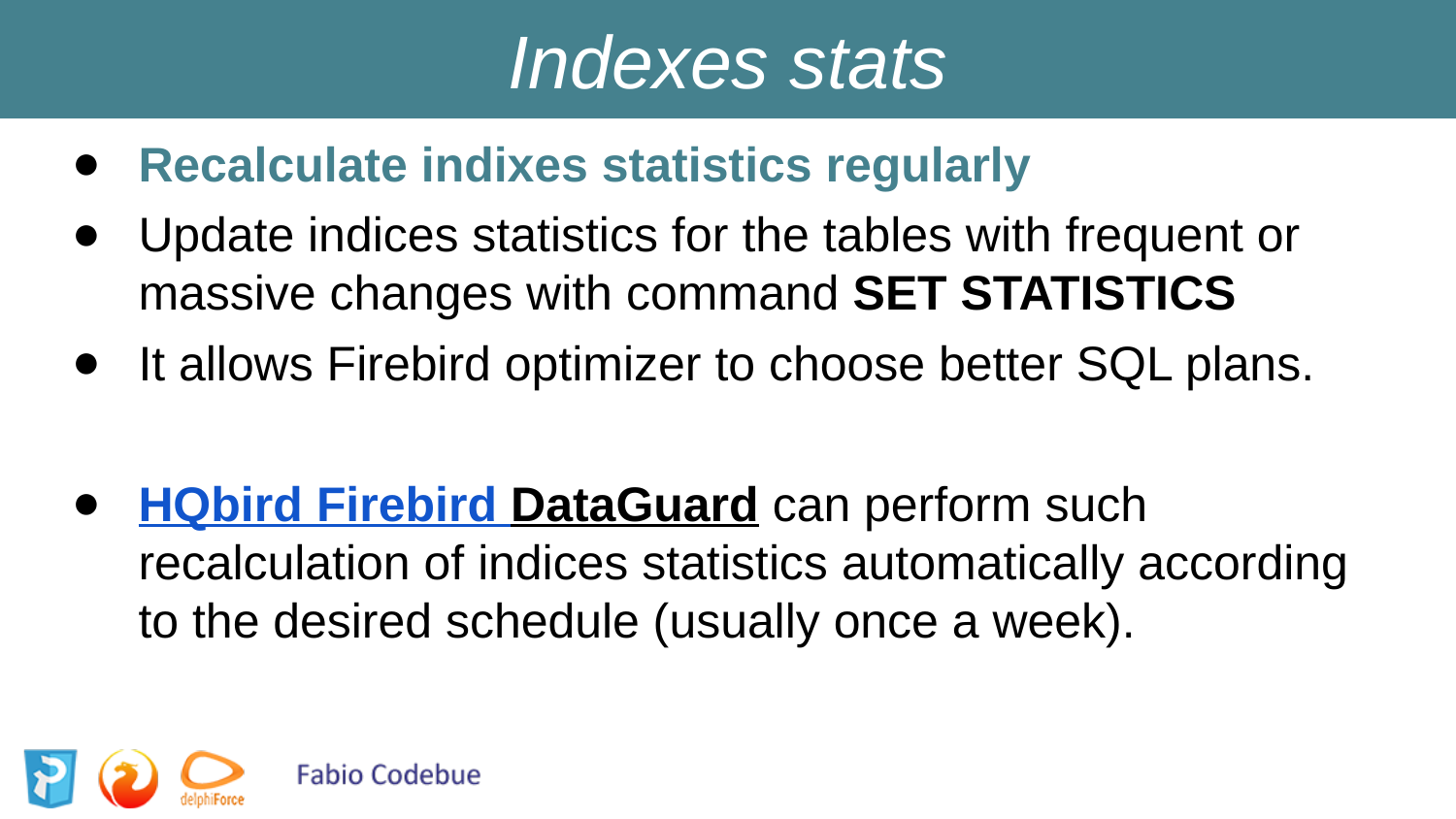

Indexes stats
Recalculate indixes statistics regularly
Update indices statistics for the tables with frequent or massive changes with command SET STATISTICS
It allows Firebird optimizer to choose better SQL plans.

HQbird Firebird DataGuard can perform such recalculation of indices statistics automatically according to the desired schedule (usually once a week).